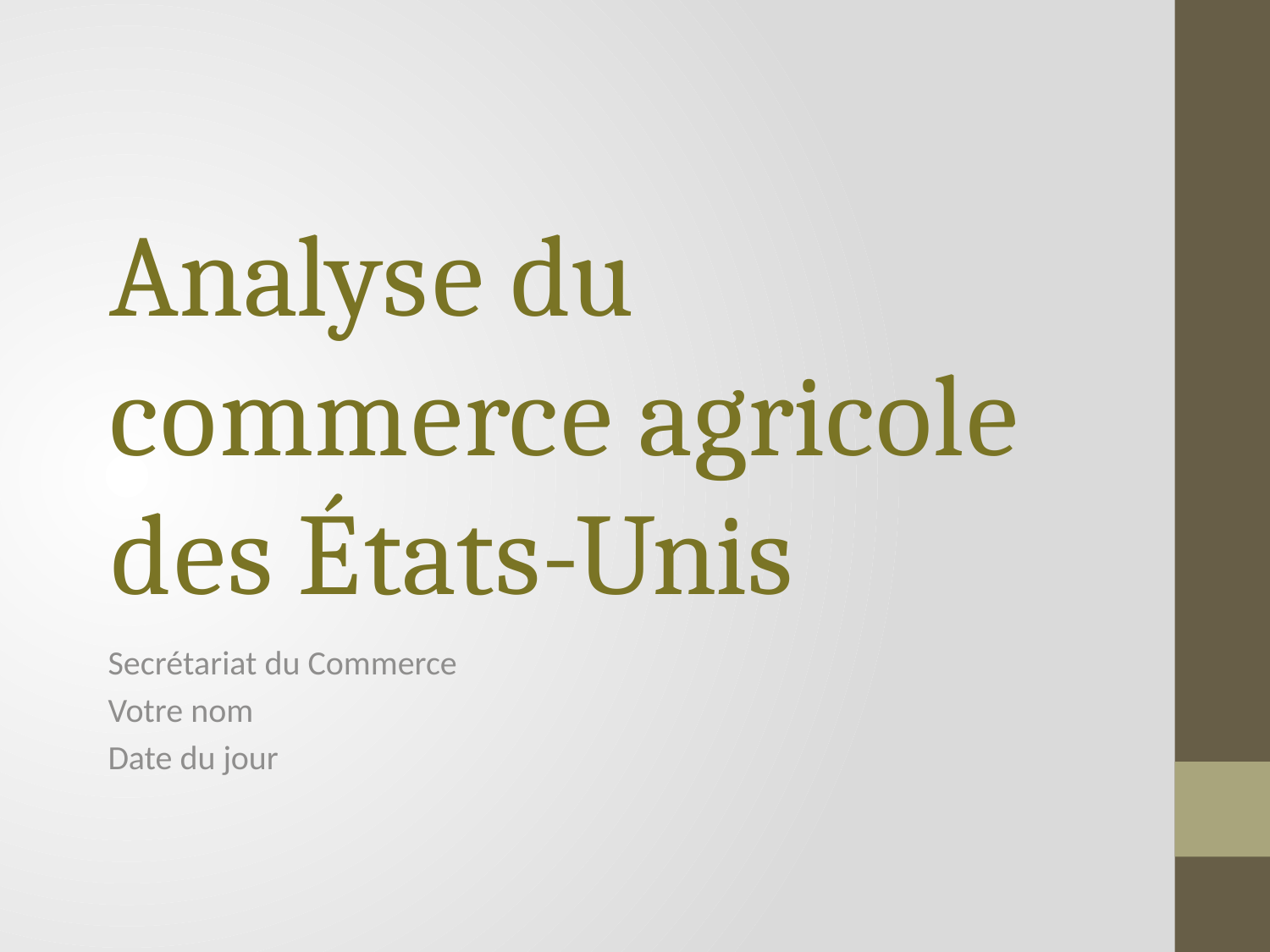

# Analyse du commerce agricole des États-Unis
Secrétariat du Commerce
Votre nom
Date du jour